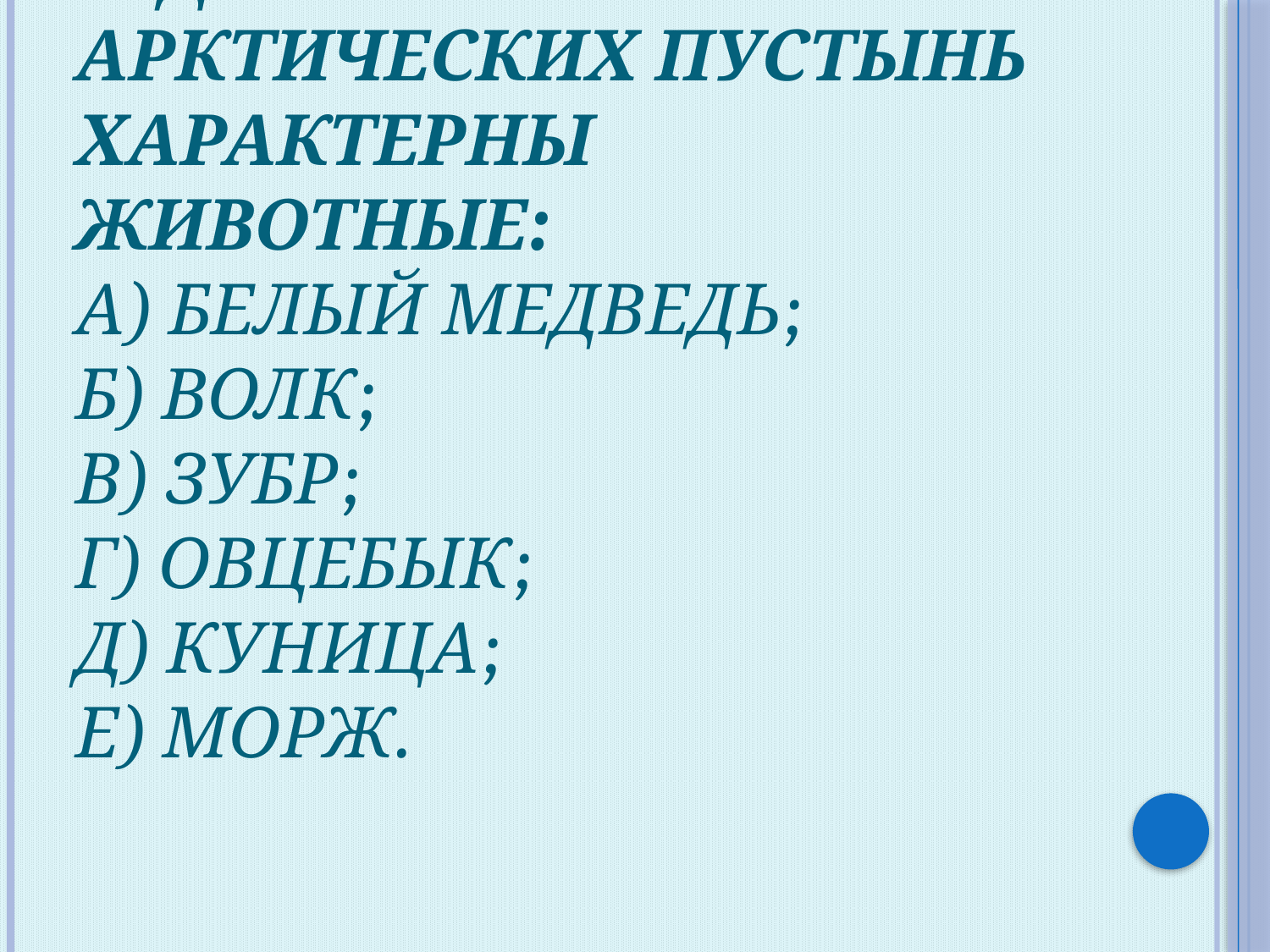

# 2. Для зоны арктических пустынь характерны животные: А) белый медведь; Б) волк; В) зубр; Г) овцебык; Д) куница; Е) морж.